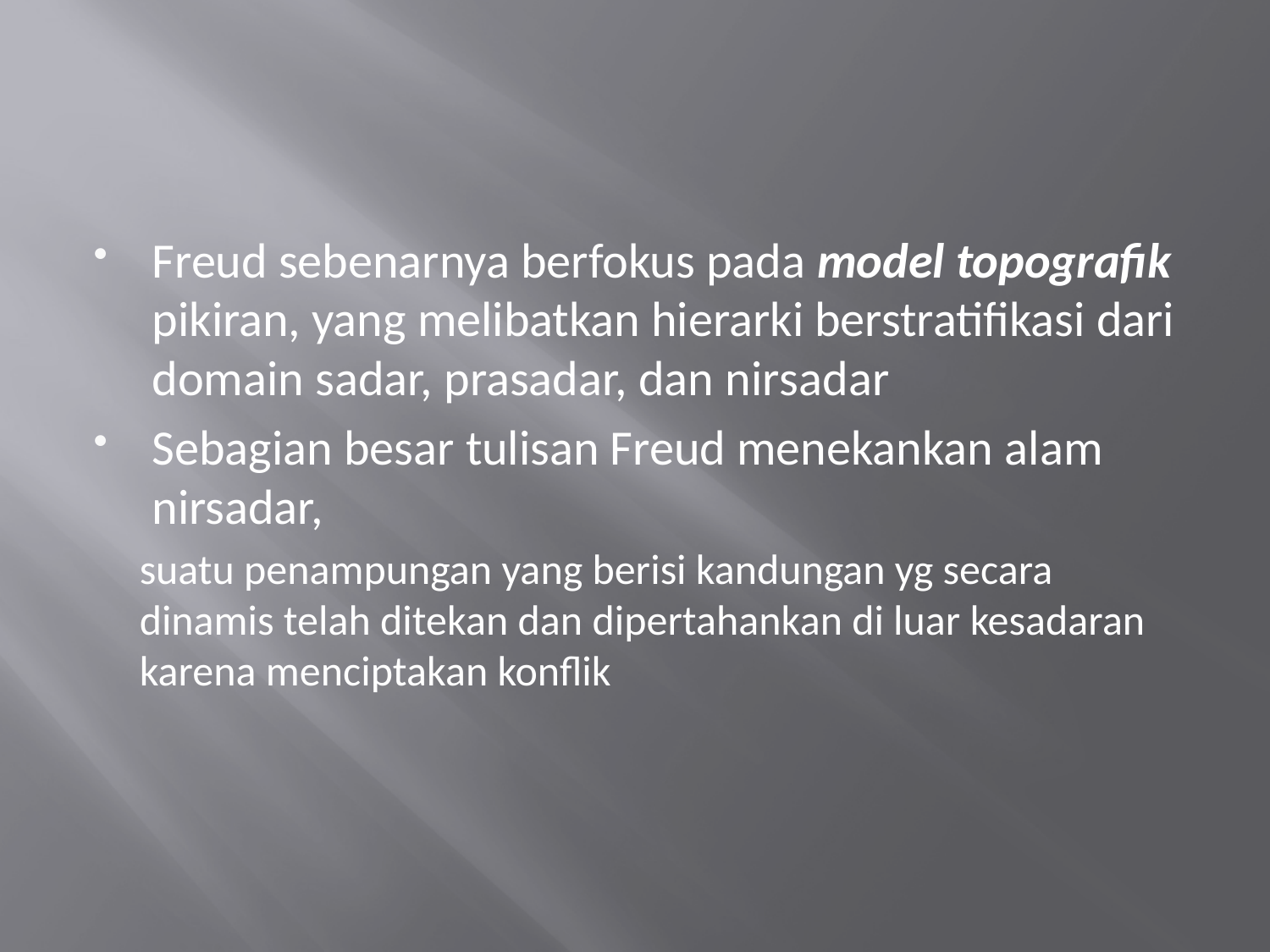

#
Freud sebenarnya berfokus pada model topografik pikiran, yang melibatkan hierarki berstratifikasi dari domain sadar, prasadar, dan nirsadar
Sebagian besar tulisan Freud menekankan alam nirsadar,
suatu penampungan yang berisi kandungan yg secara dinamis telah ditekan dan dipertahankan di luar kesadaran karena menciptakan konflik